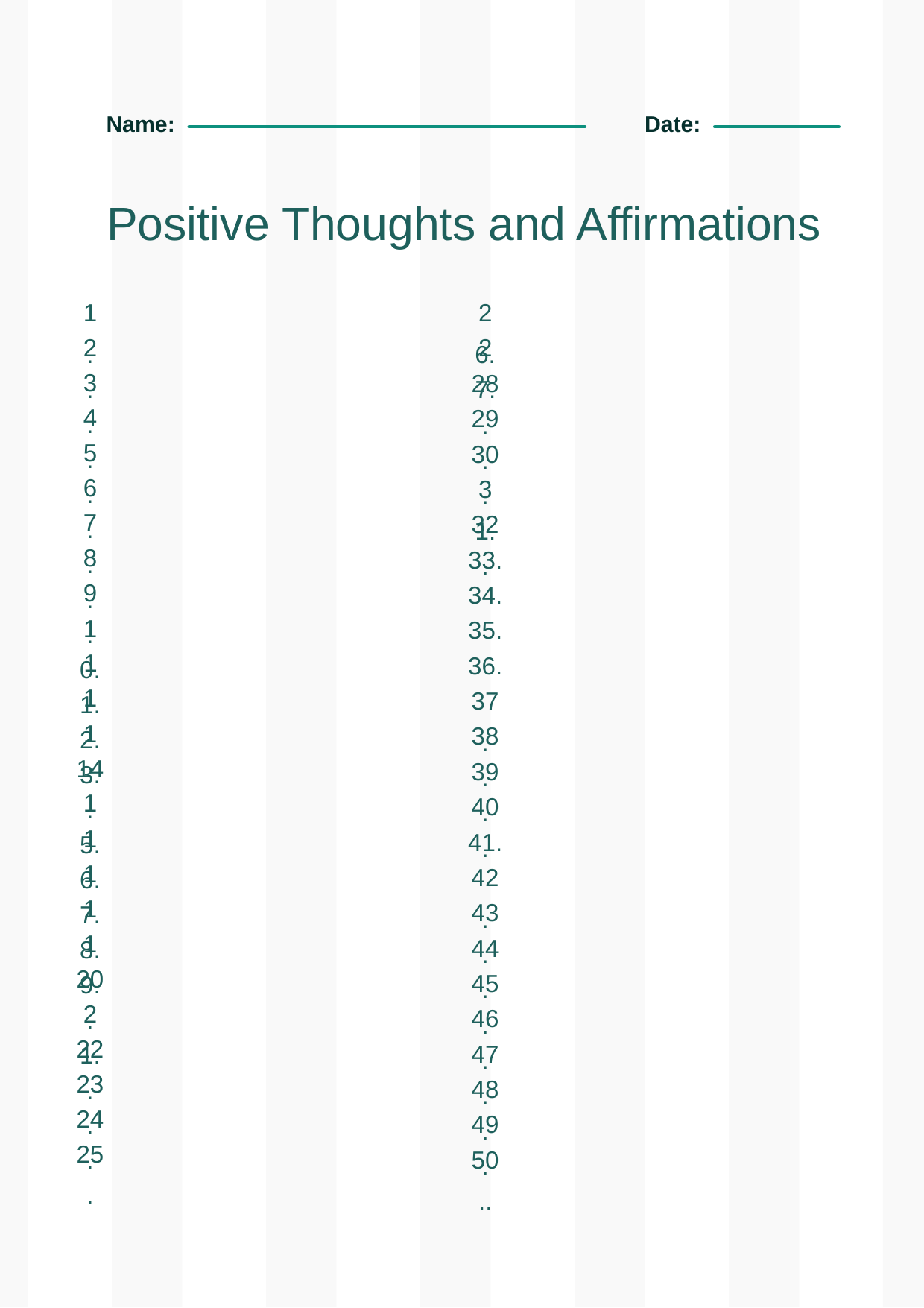

Name:
Date:
Positive Thoughts and Affirmations
1.
26.
2.
27.
3.
28.
4.
29.
5.
30.
6.
31.
7.
32.
8.
33.
9.
34.
10.
35.
11.
36.
12.
37.
13.
38.
14.
39.
15.
40.
16.
41.
17.
42.
18.
43.
19.
44.
20.
45.
21.
46.
22.
47.
23.
48.
24.
49.
25.
50..